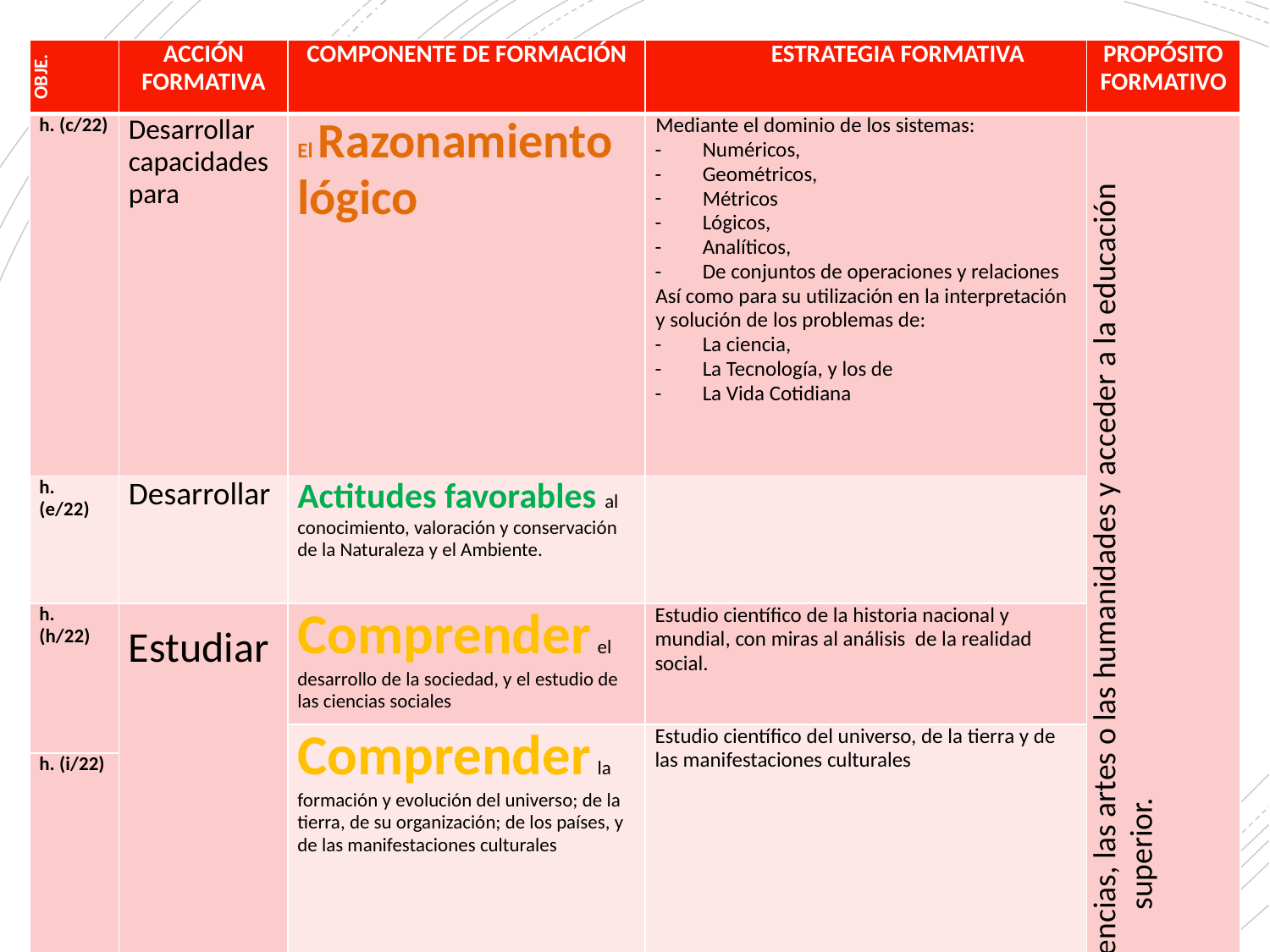

| OBJE. | ACCIÓN FORMATIVA | COMPONENTE DE FORMACIÓN | ESTRATEGIA FORMATIVA | PROPÓSITO FORMATIVO |
| --- | --- | --- | --- | --- |
| h. (c/22) | Desarrollar capacidades para | El Razonamiento lógico | Mediante el dominio de los sistemas: Numéricos, Geométricos, Métricos Lógicos, Analíticos, De conjuntos de operaciones y relaciones Así como para su utilización en la interpretación y solución de los problemas de: La ciencia, La Tecnología, y los de La Vida Cotidiana | Profundizar en un campo específico de las ciencias, las artes o las humanidades y acceder a la educación superior. |
| h. (e/22) | Desarrollar | Actitudes favorables al conocimiento, valoración y conservación de la Naturaleza y el Ambiente. |  |  |
| h. (h/22) | Estudiar | Comprender el desarrollo de la sociedad, y el estudio de las ciencias sociales | Estudio científico de la historia nacional y mundial, con miras al análisis de la realidad social. |  |
|  |  | Comprender la formación y evolución del universo; de la tierra, de su organización; de los países, y de las manifestaciones culturales | Estudio científico del universo, de la tierra y de las manifestaciones culturales |  |
| h. (i/22) |  |  |  |  |